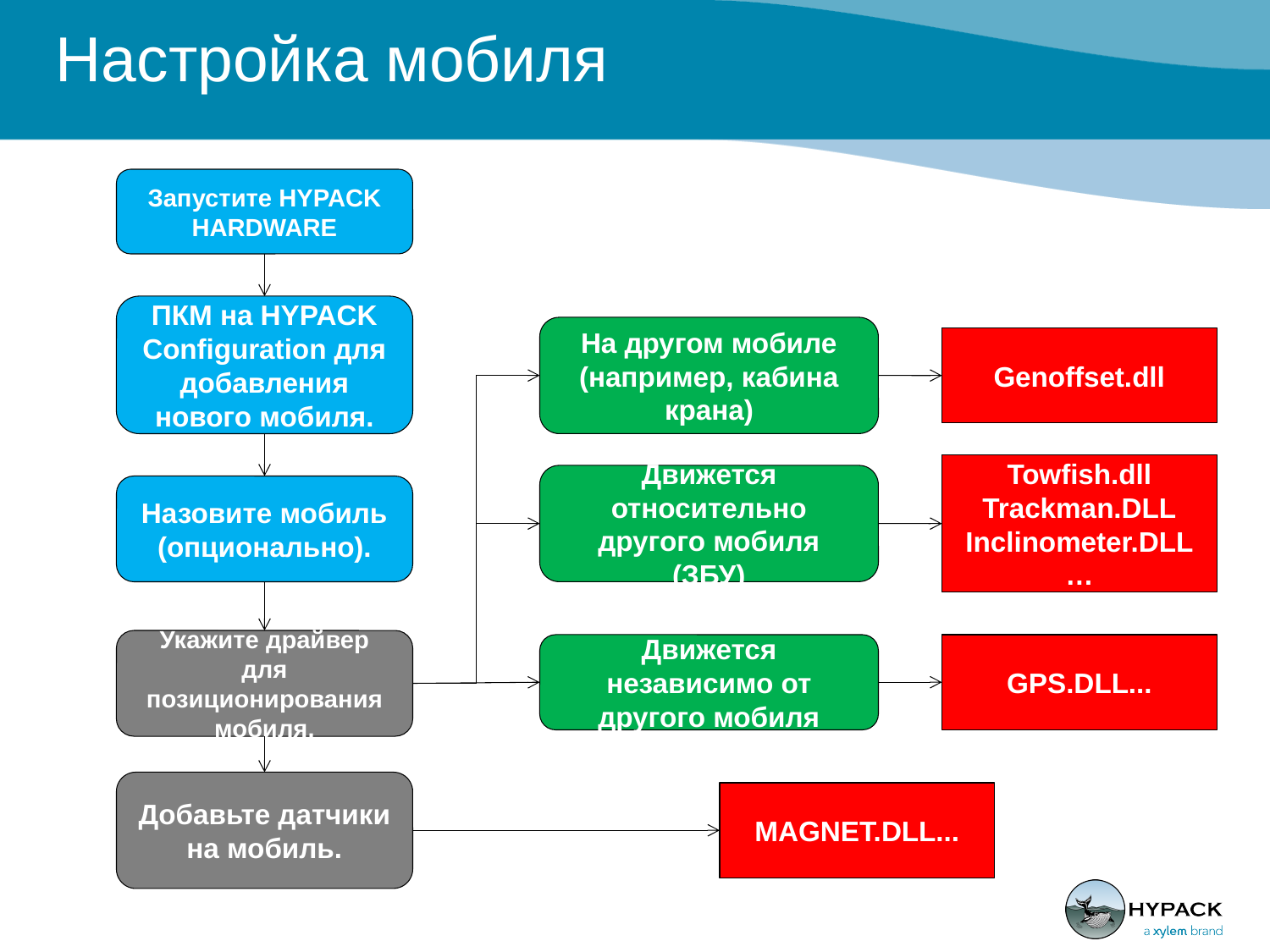

# Настройка мобиля
Запустите HYPACK HARDWARE
ПКМ на HYPACK Configuration для добавления нового мобиля.
На другом мобиле (например, кабина крана)
Genoffset.dll
Towfish.dll
Trackman.DLL
Inclinometer.DLL…
Движется относительно другого мобиля (ЗБУ)
Назовите мобиль (опционально).
Укажите драйвер для позиционирования мобиля.
Движется независимо от другого мобиля
GPS.DLL...
Добавьте датчики на мобиль.
MAGNET.DLL...